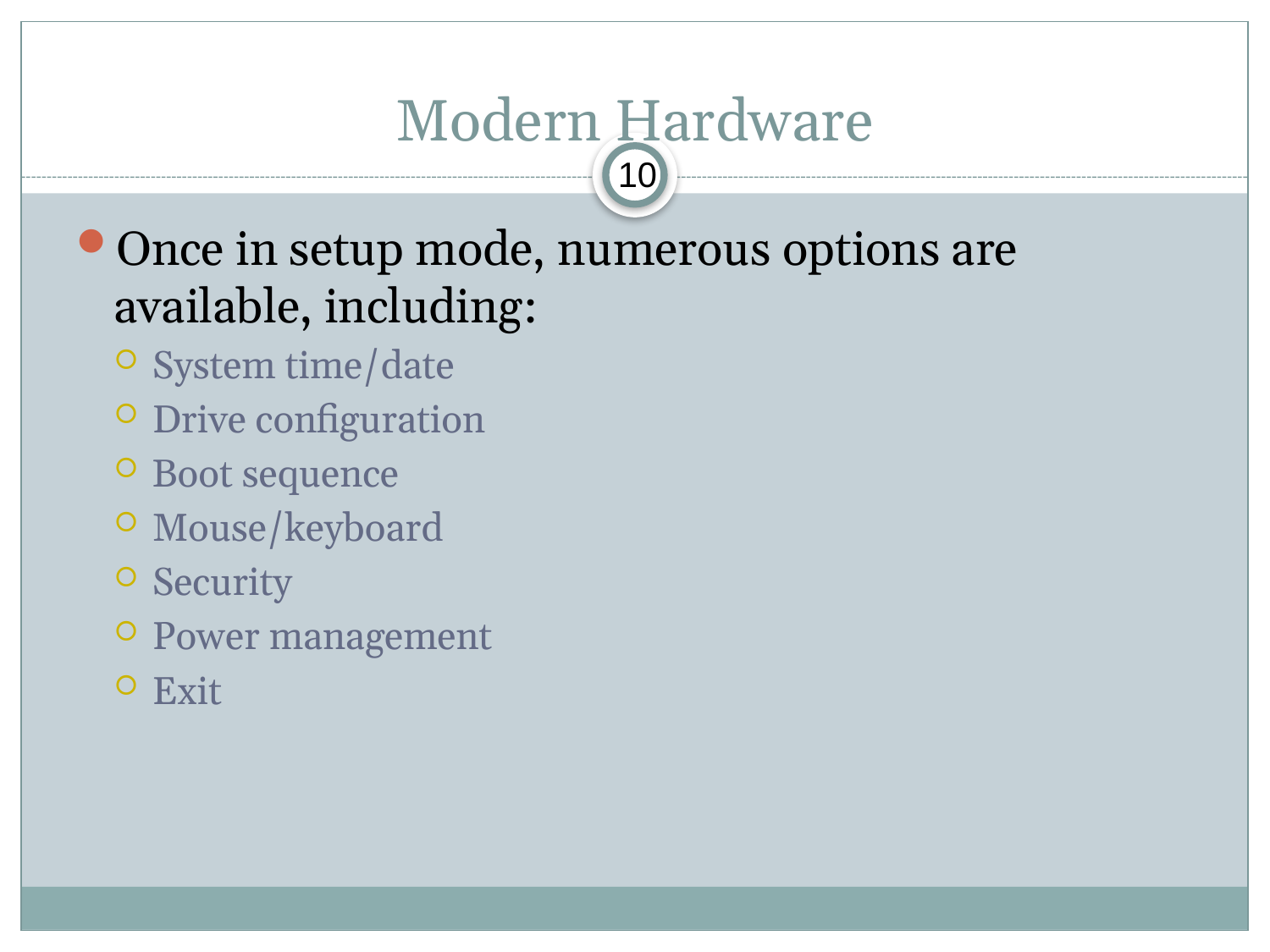

# Modern Hardware
10
Once in setup mode, numerous options are available, including:
System time/date
Drive configuration
Boot sequence
Mouse/keyboard
Security
Power management
Exit